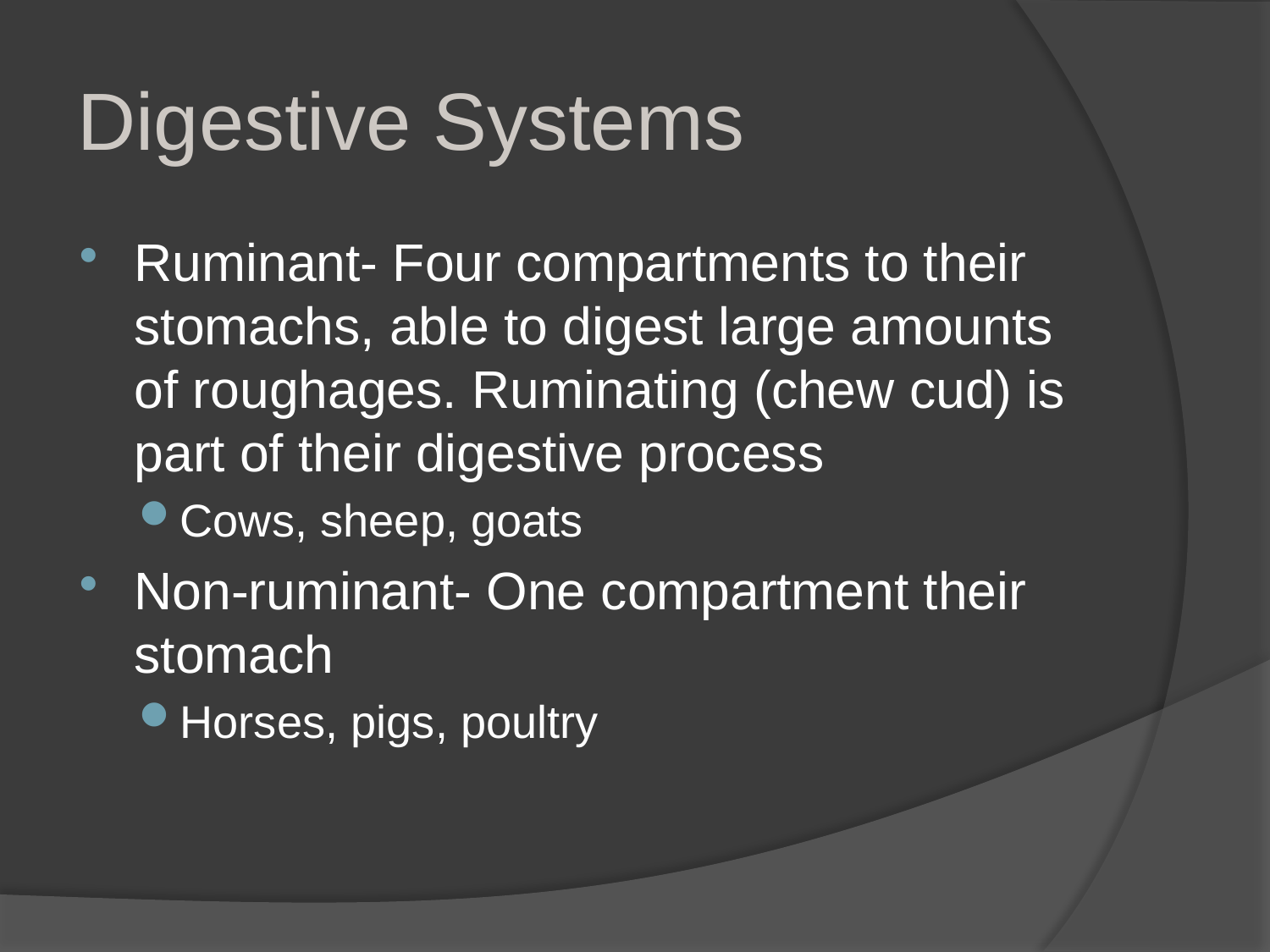

# Digestive Systems
Ruminant- Four compartments to their stomachs, able to digest large amounts of roughages. Ruminating (chew cud) is part of their digestive process
Cows, sheep, goats
Non-ruminant- One compartment their stomach
Horses, pigs, poultry